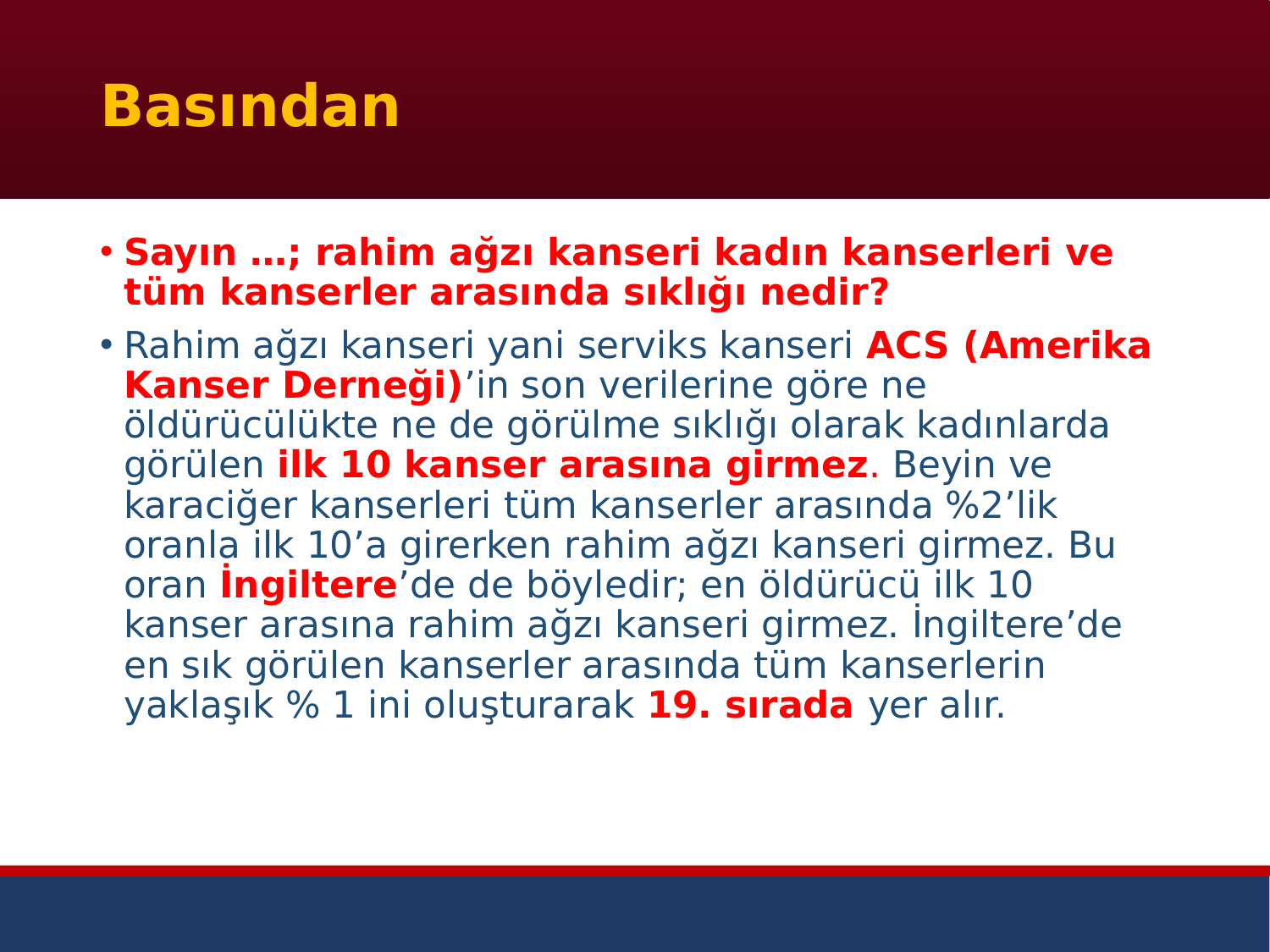

# Basından
Sayın …; rahim ağzı kanseri kadın kanserleri ve tüm kanserler arasında sıklığı nedir?
Rahim ağzı kanseri yani serviks kanseri ACS (Amerika Kanser Derneği)’in son verilerine göre ne öldürücülükte ne de görülme sıklığı olarak kadınlarda görülen ilk 10 kanser arasına girmez. Beyin ve karaciğer kanserleri tüm kanserler arasında %2’lik oranla ilk 10’a girerken rahim ağzı kanseri girmez. Bu oran İngiltere’de de böyledir; en öldürücü ilk 10 kanser arasına rahim ağzı kanseri girmez. İngiltere’de en sık görülen kanserler arasında tüm kanserlerin yaklaşık % 1 ini oluşturarak 19. sırada yer alır.